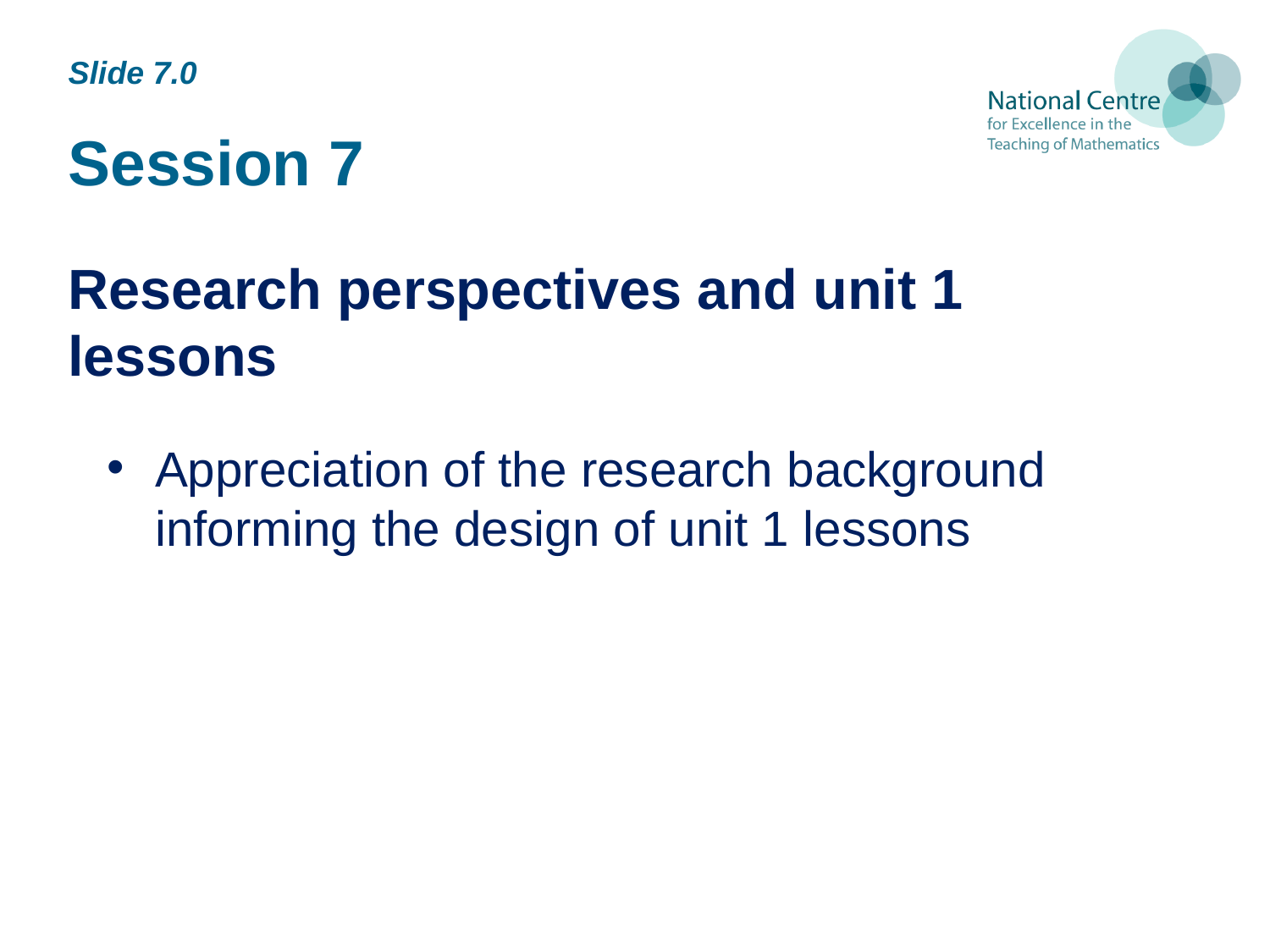

Slide 7.0
# Session 7
Research perspectives and unit 1 lessons
Appreciation of the research background informing the design of unit 1 lessons